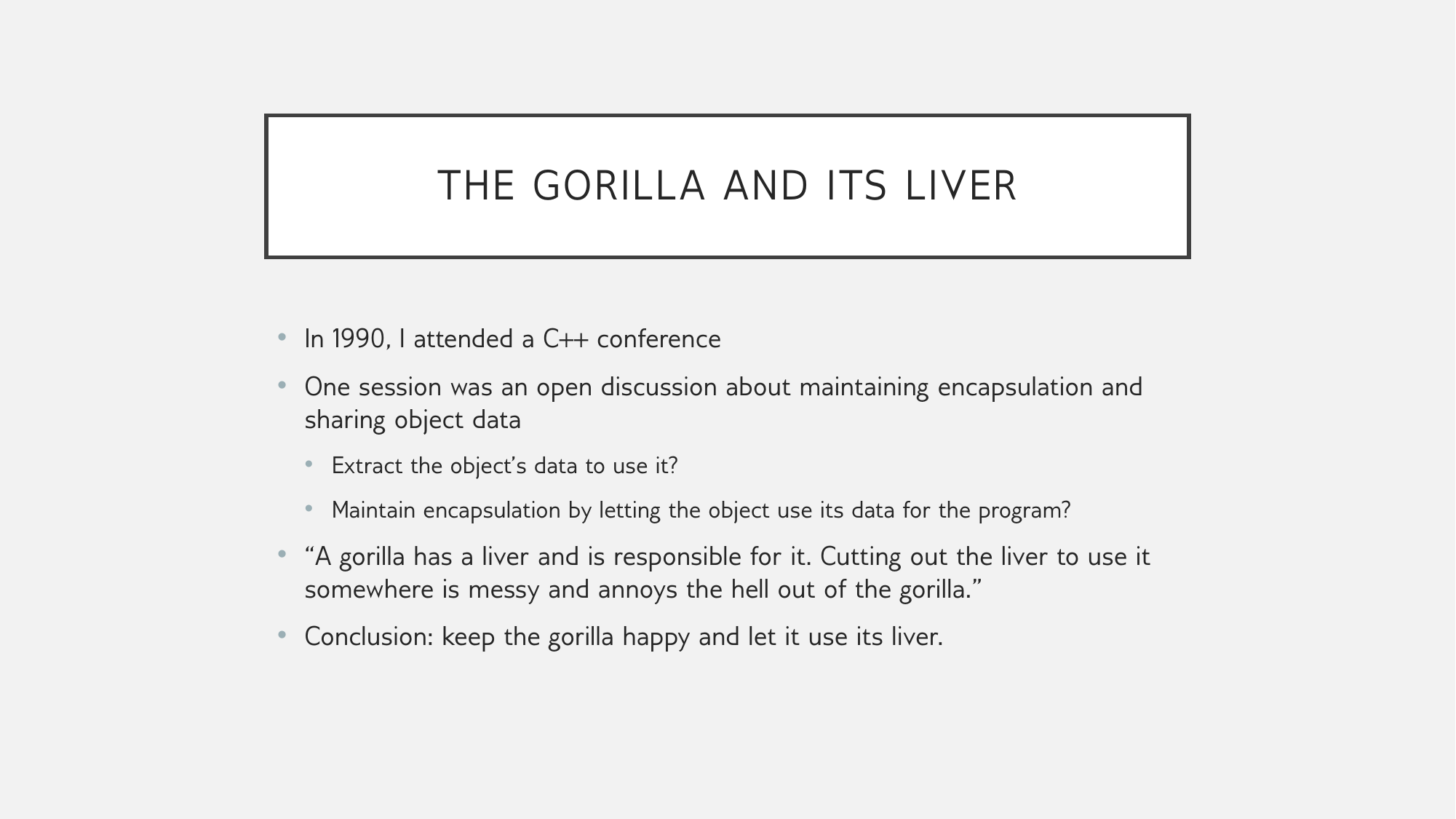

# The Gorilla and Its Liver
In 1990, I attended a C++ conference
One session was an open discussion about maintaining encapsulation and sharing object data
Extract the object’s data to use it?
Maintain encapsulation by letting the object use its data for the program?
“A gorilla has a liver and is responsible for it. Cutting out the liver to use it somewhere is messy and annoys the hell out of the gorilla.”
Conclusion: keep the gorilla happy and let it use its liver.